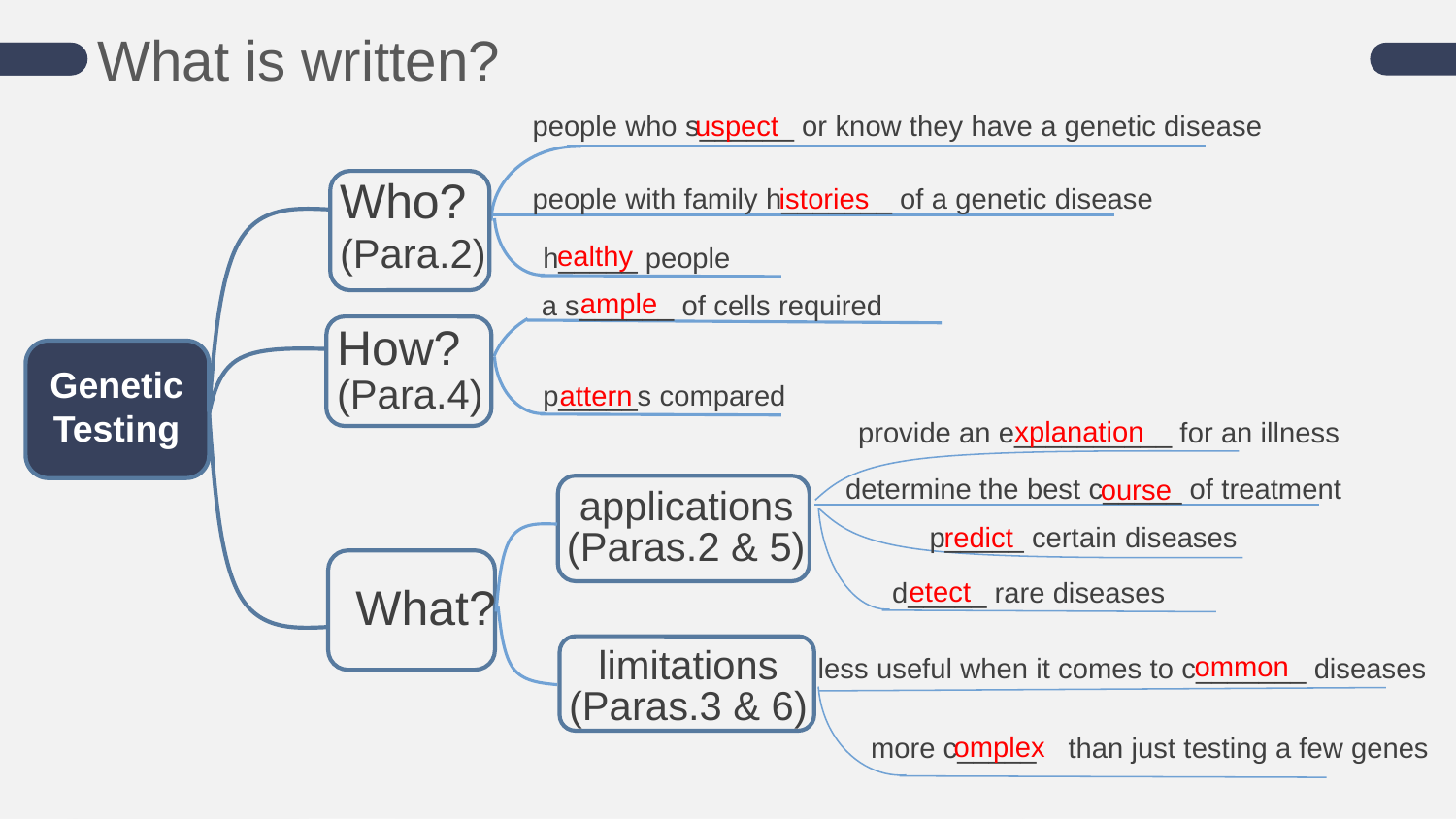

What is written?

people who s______ or know they have a genetic disease
uspect

Who?
(Para.2)

people with family h_______ of a genetic disease
istories

ealthy
h_____ people
ample
a s______ of cells required

How?
(Para.4)

Genetic
Testing
attern
p_____s compared

xplanation
provide an e__________ for an illness

determine the best c_____ of treatment
ourse

applications
(Paras.2 & 5)

redict
p_____ certain diseases

What?
etect
d_____ rare diseases

limitations
(Paras.3 & 6)
ommon
less useful when it comes to c_______ diseases
omplex
more c_____    than just testing a few genes